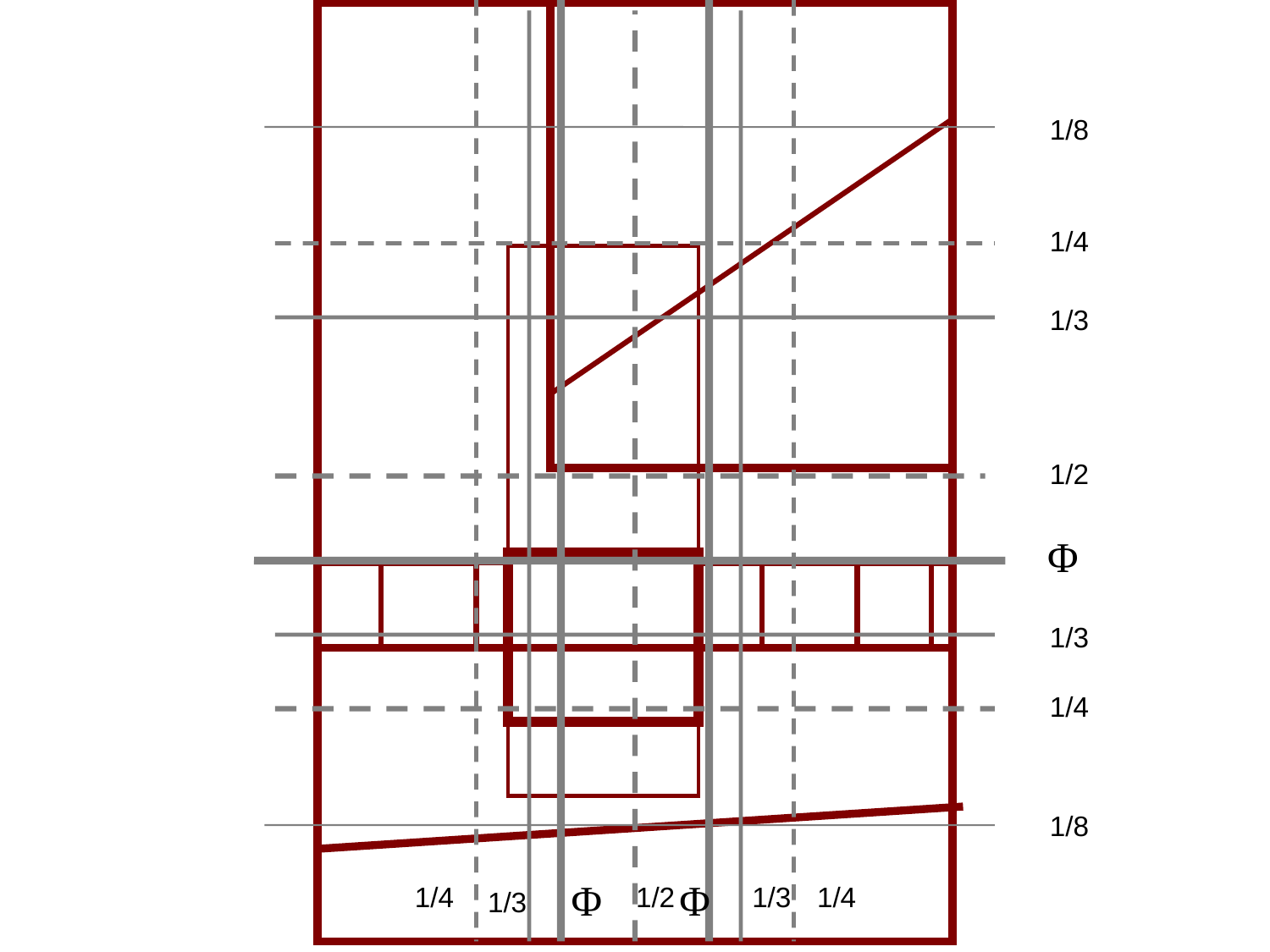

1/8
1/4
1/3
1/2
Φ
1/3
1/4
1/8

Φ
Φ
1/4
1/2
1/3
1/4
1/3